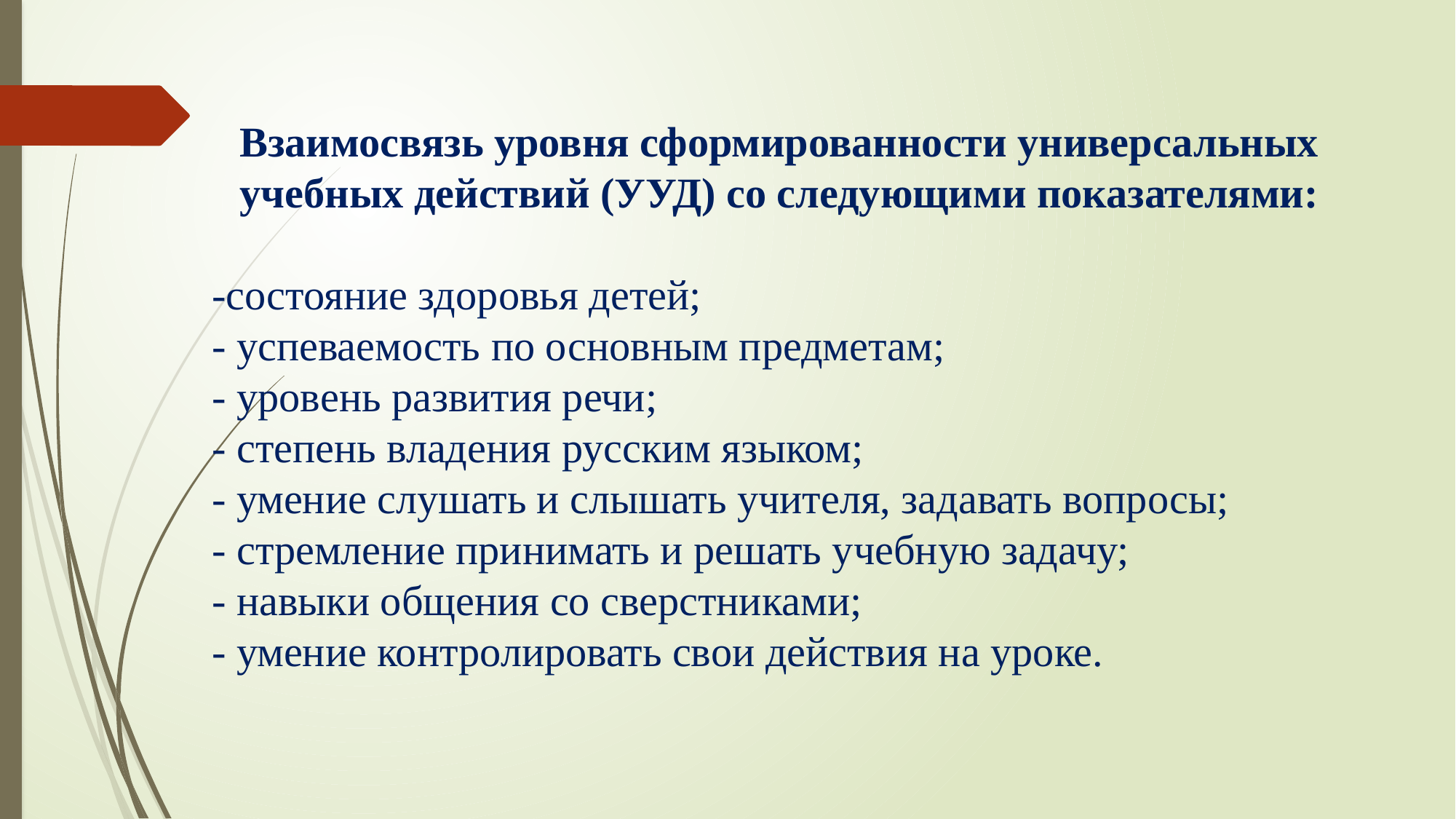

Взаимосвязь уровня сформированности универсальных учебных действий (УУД) со следующими показателями:

-состояние здоровья детей;
- успеваемость по основным предметам;
- уровень развития речи;
- степень владения русским языком;
- умение слушать и слышать учителя, задавать вопросы;
- стремление принимать и решать учебную задачу;
- навыки общения со сверстниками;
- умение контролировать свои действия на уроке.